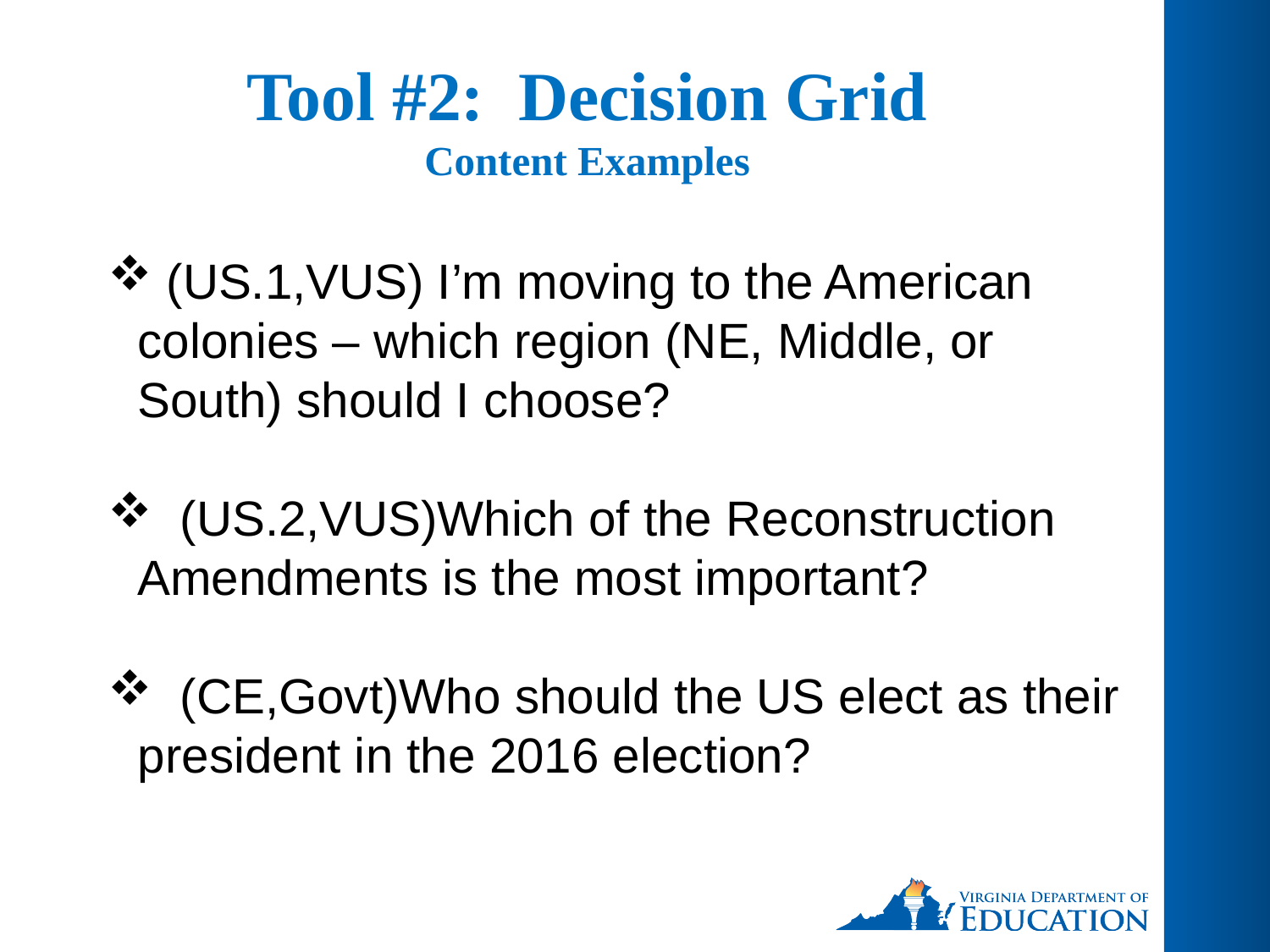

# Tool #2:  Decision Grid Content Examples

 (US.1,VUS) I’m moving to the American colonies – which region (NE, Middle, or South) should I choose?

  (US.2,VUS)Which of the Reconstruction Amendments is the most important?

  (CE,Govt)Who should the US elect as their president in the 2016 election?